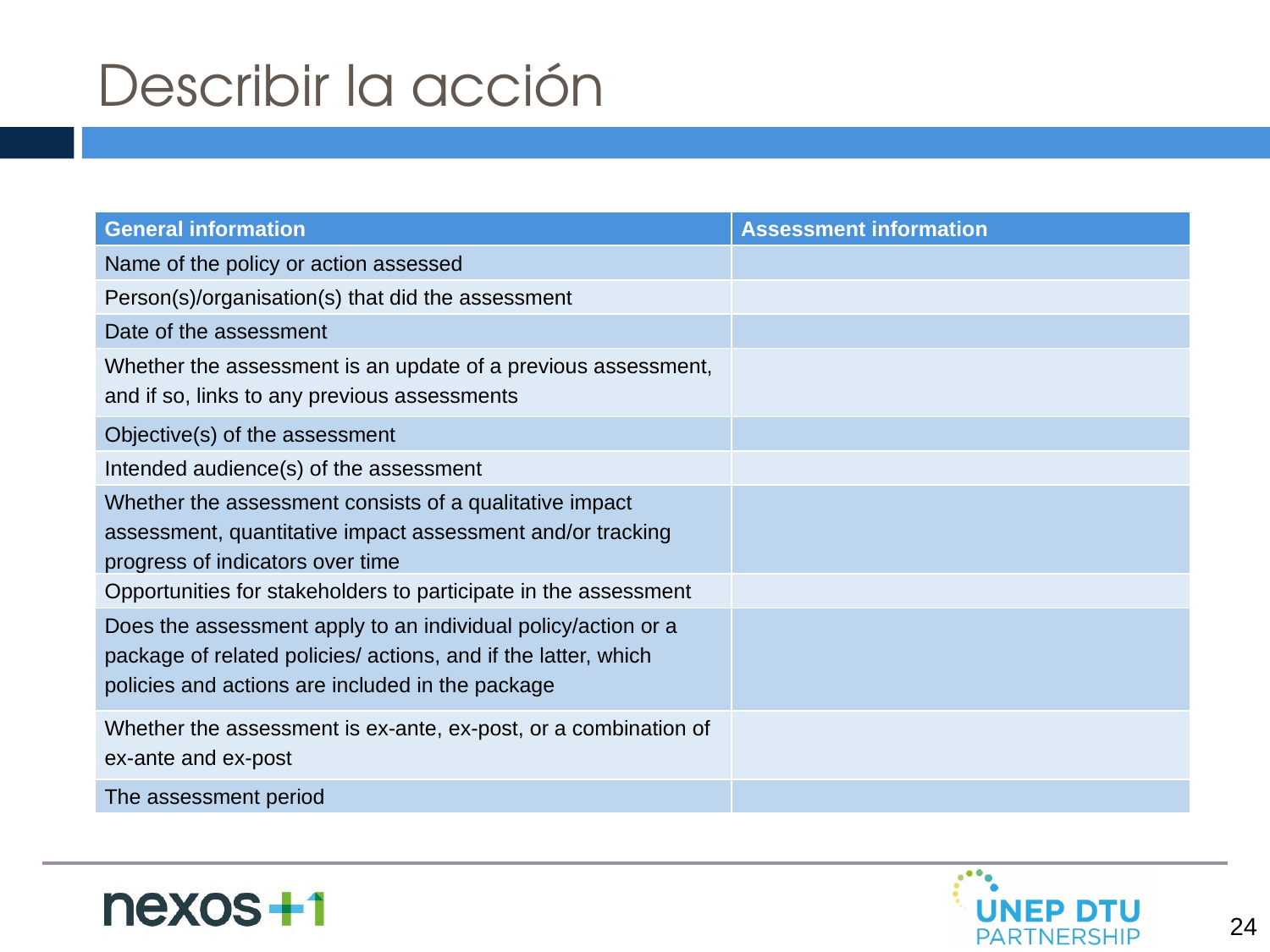

# Describir la acción
| General information | Assessment information |
| --- | --- |
| Name of the policy or action assessed |  |
| Person(s)/organisation(s) that did the assessment |  |
| Date of the assessment |  |
| Whether the assessment is an update of a previous assessment, and if so, links to any previous assessments |  |
| Objective(s) of the assessment |  |
| Intended audience(s) of the assessment |  |
| Whether the assessment consists of a qualitative impact assessment, quantitative impact assessment and/or tracking progress of indicators over time |  |
| Opportunities for stakeholders to participate in the assessment |  |
| Does the assessment apply to an individual policy/action or a package of related policies/ actions, and if the latter, which policies and actions are included in the package |  |
| Whether the assessment is ex-ante, ex-post, or a combination of ex-ante and ex-post |  |
| The assessment period |  |